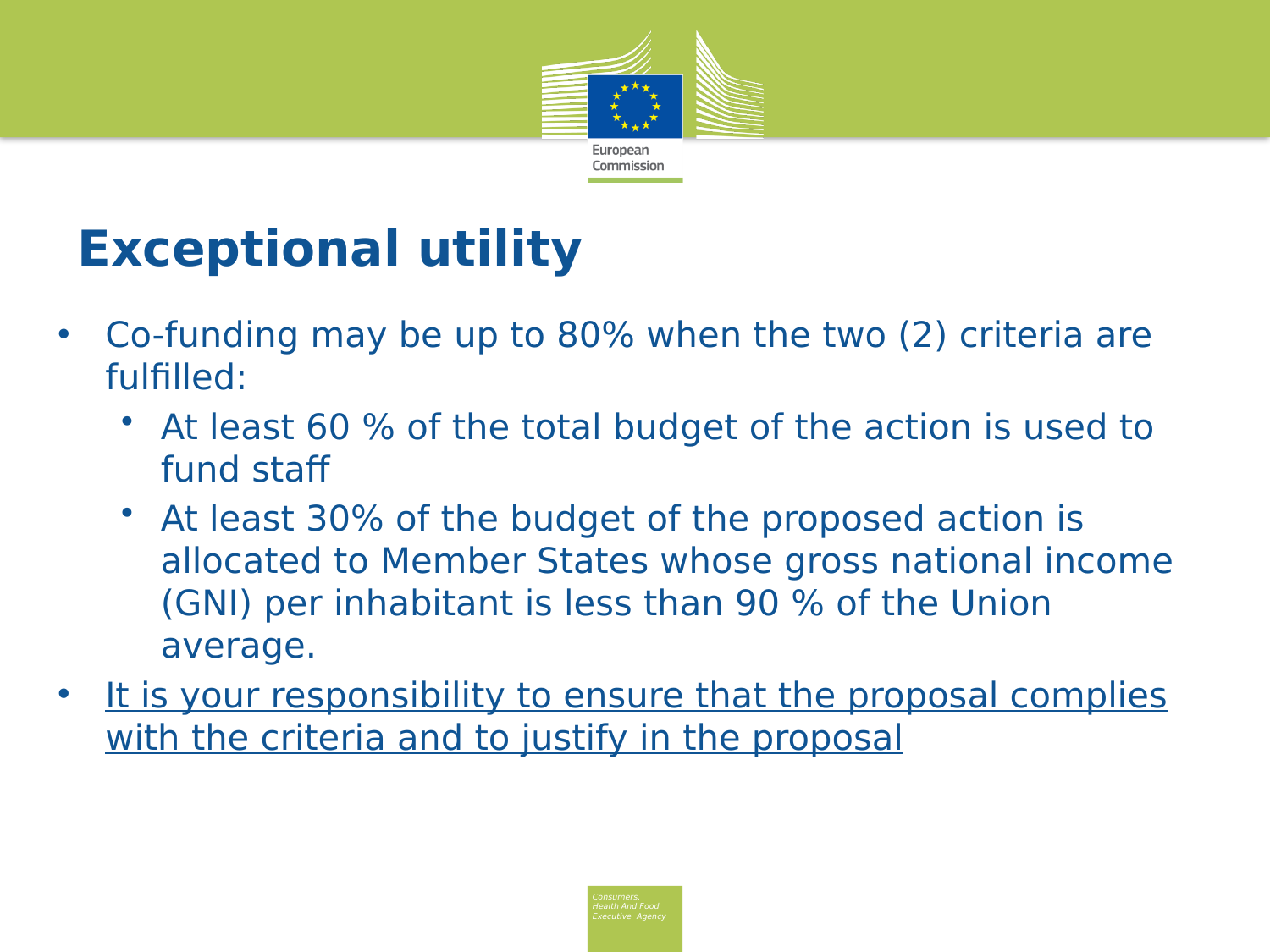

# Exceptional utility
Co-funding may be up to 80% when the two (2) criteria are fulfilled:
At least 60 % of the total budget of the action is used to fund staff
At least 30% of the budget of the proposed action is allocated to Member States whose gross national income (GNI) per inhabitant is less than 90 % of the Union average.
It is your responsibility to ensure that the proposal complies with the criteria and to justify in the proposal